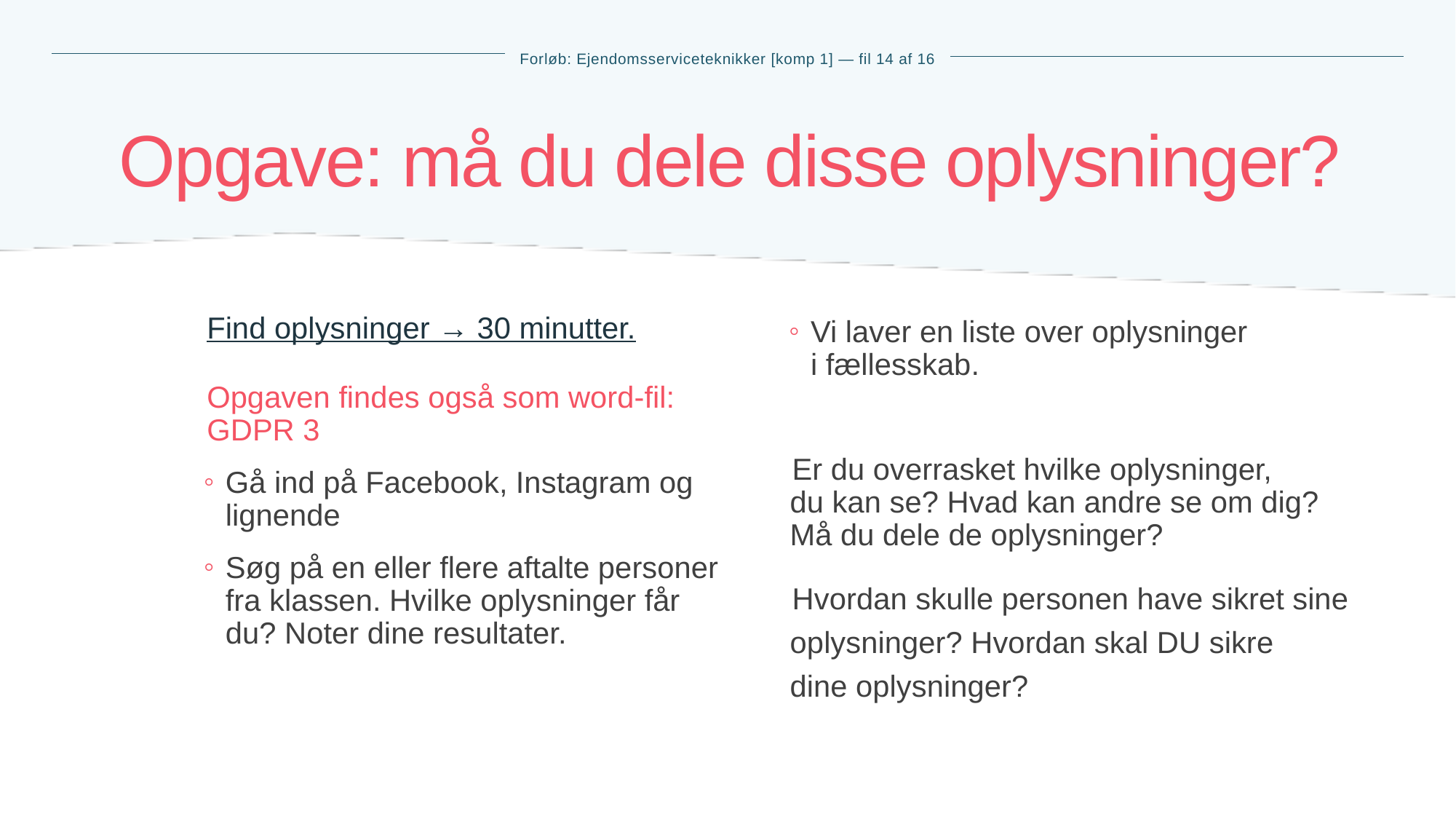

Opgave: må du dele disse oplysninger?
Find oplysninger → 30 minutter.
Opgaven findes også som word-fil:
GDPR 3
Gå ind på Facebook, Instagram og lignende
Søg på en eller flere aftalte personer fra klassen. Hvilke oplysninger får du? Noter dine resultater.
Vi laver en liste over oplysninger
i fællesskab.

Er du overrasket hvilke oplysninger,
   du kan se? Hvad kan andre se om dig?
   Må du dele de oplysninger?
Hvordan skulle personen have sikret sine
   oplysninger? Hvordan skal DU sikre
   dine oplysninger?